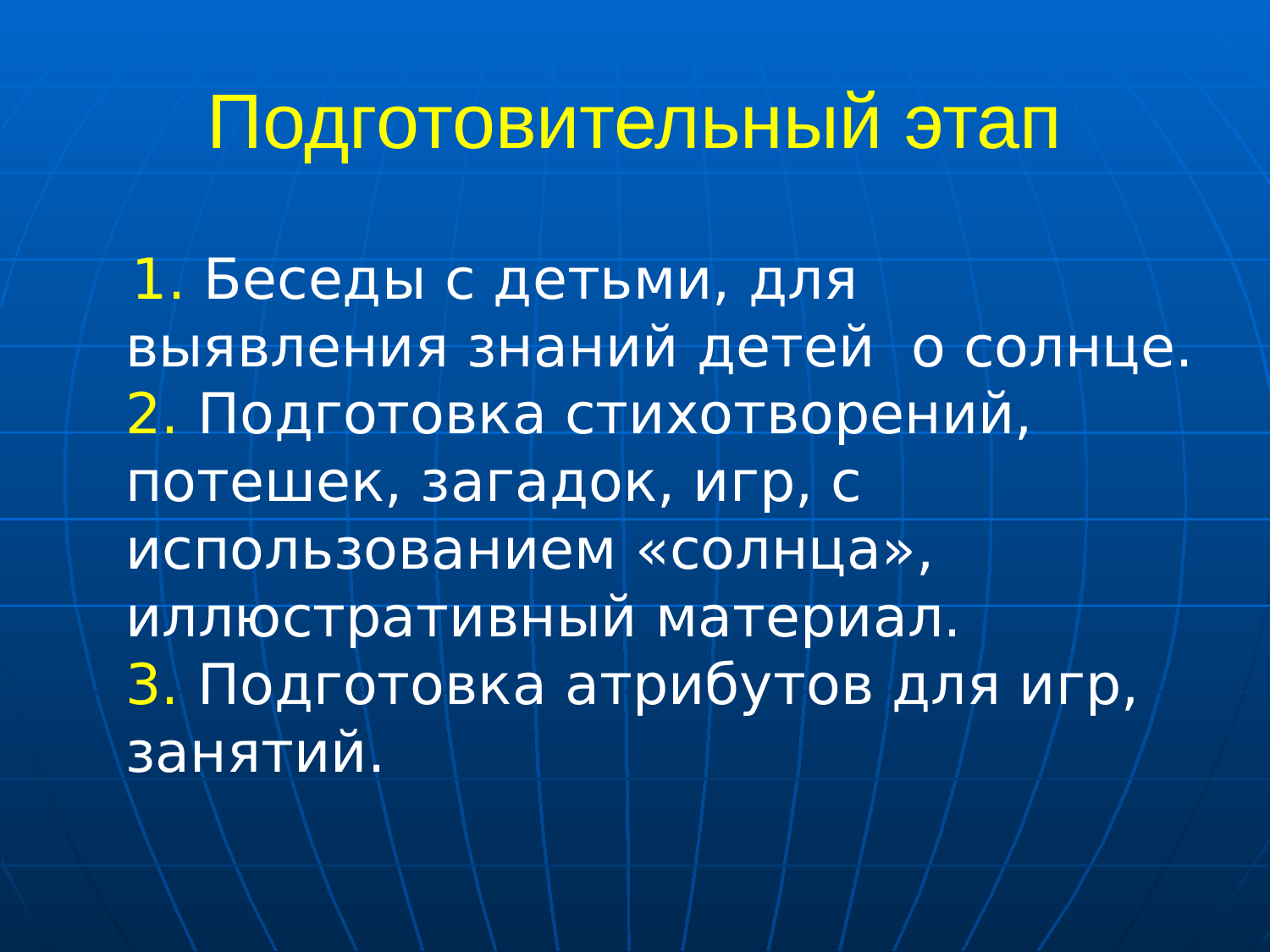

# Подготовительный этап
   1. Беседы с детьми, для выявления знаний детей  о солнце.
2. Подготовка стихотворений, потешек, загадок, игр, с использованием «солнца», иллюстративный материал.
3. Подготовка атрибутов для игр, занятий.